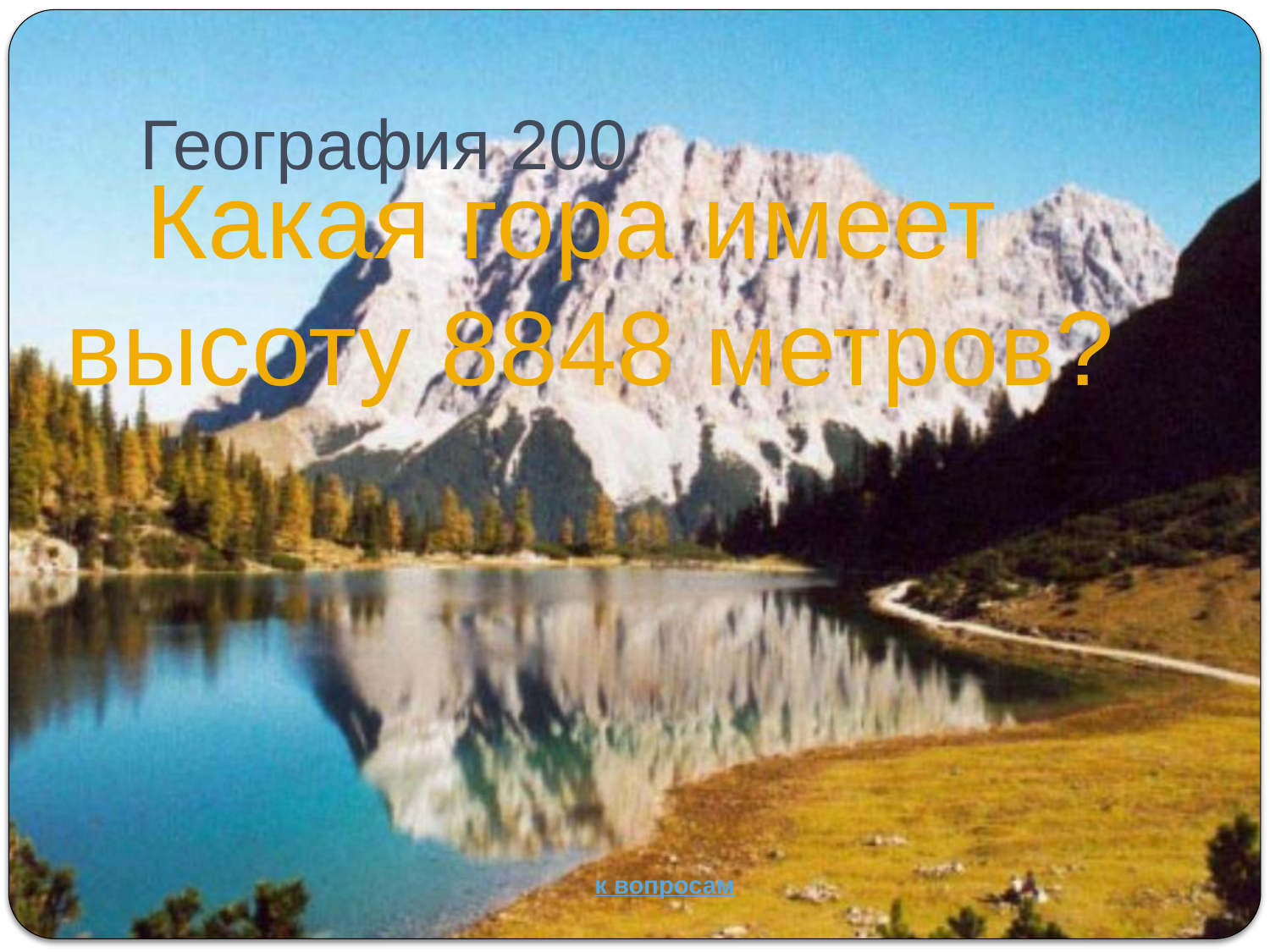

# География 200
Какая гора имеет высоту 8848 метров?
к вопросам